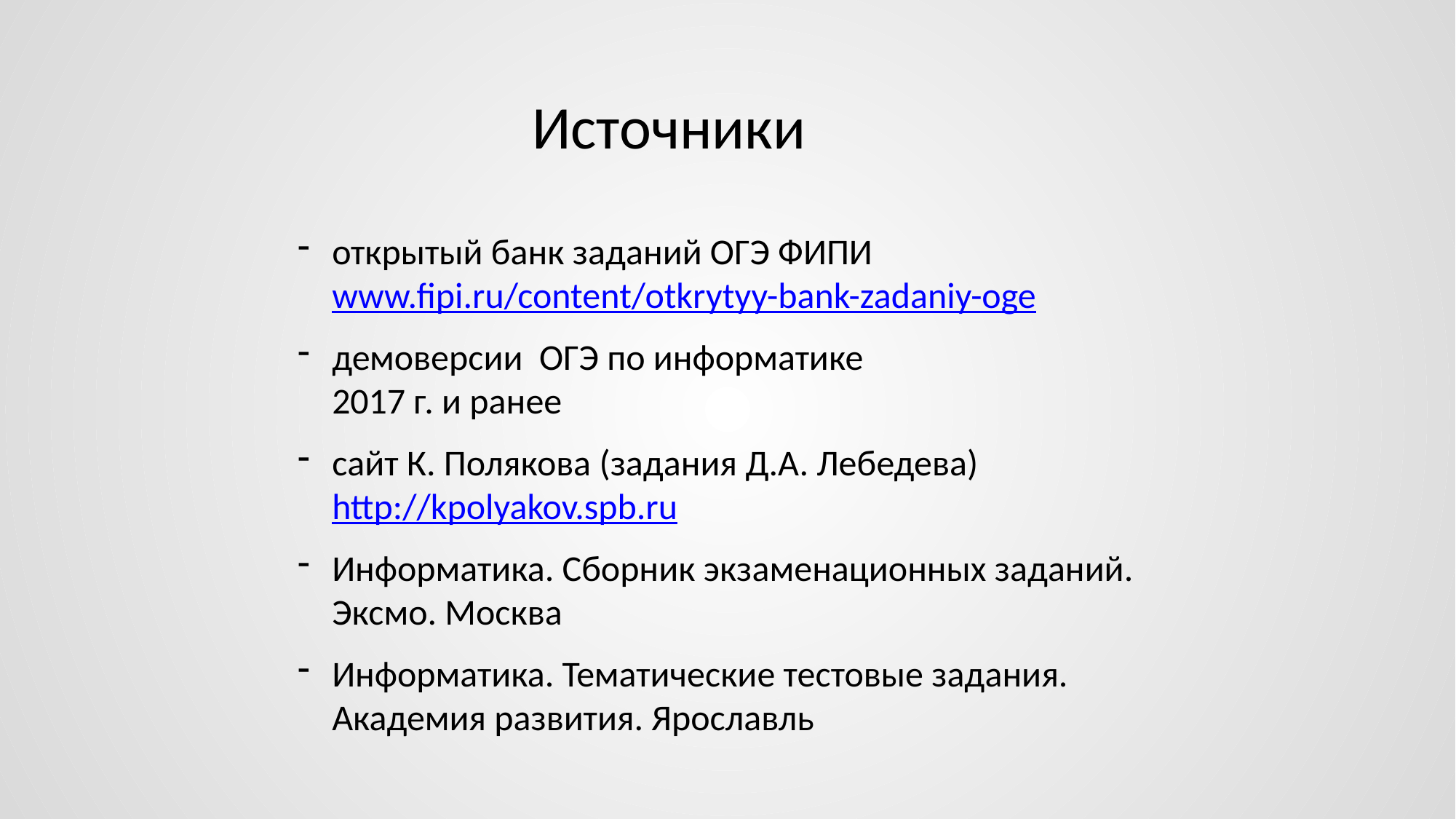

Источники
открытый банк заданий ОГЭ ФИПИ
www.fipi.ru/content/otkrytyy-bank-zadaniy-oge
демоверсии  ОГЭ по информатике
2017 г. и ранее
сайт К. Полякова (задания Д.А. Лебедева)
http://kpolyakov.spb.ru
Информатика. Сборник экзаменационных заданий. Эксмо. Москва
Информатика. Тематические тестовые задания. Академия развития. Ярославль